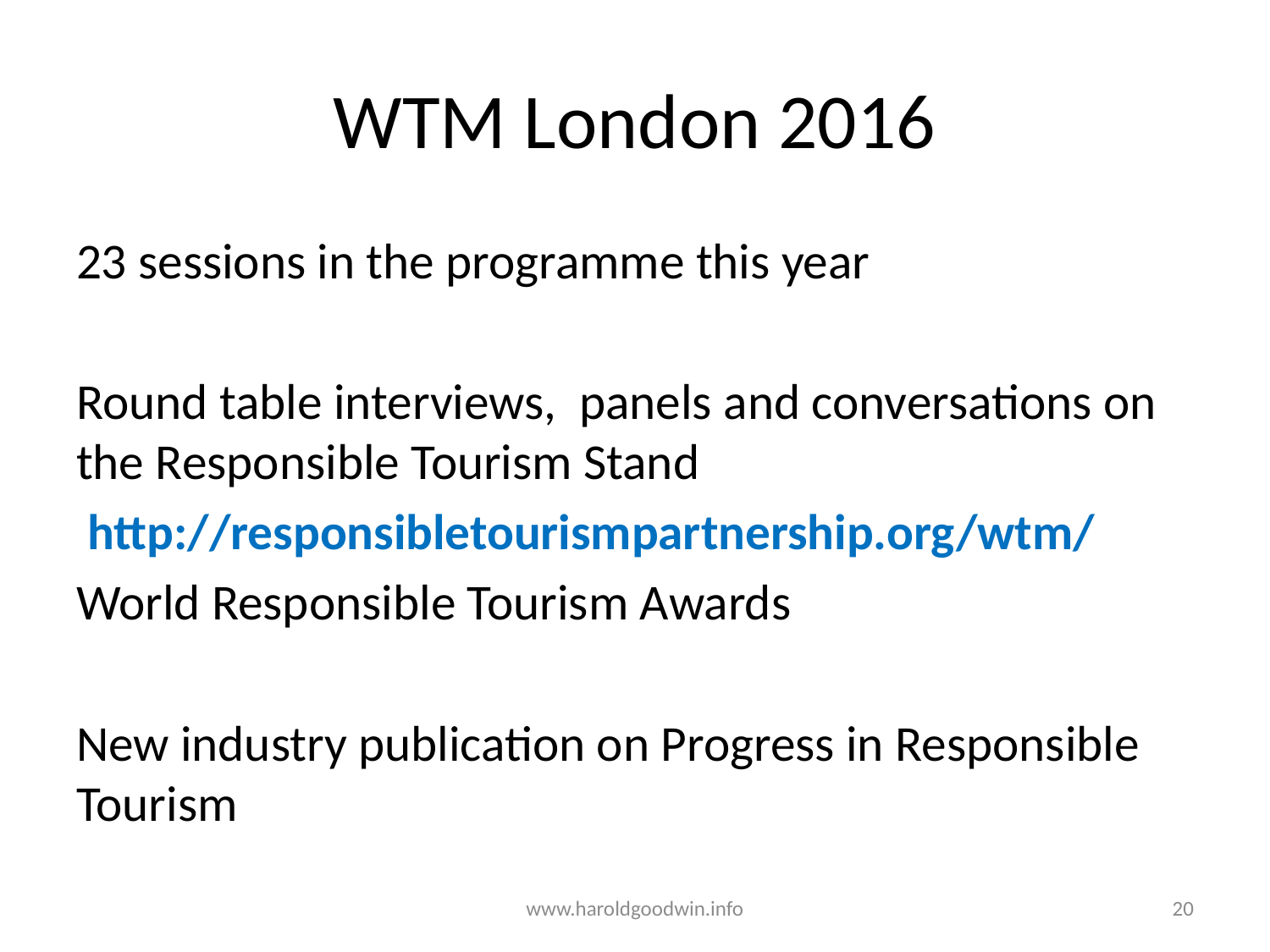

# WTM London 2016
23 sessions in the programme this year

Round table interviews,  panels and conversations on the Responsible Tourism Stand
 http://responsibletourismpartnership.org/wtm/
World Responsible Tourism Awards

New industry publication on Progress in Responsible Tourism

www.haroldgoodwin.info
20